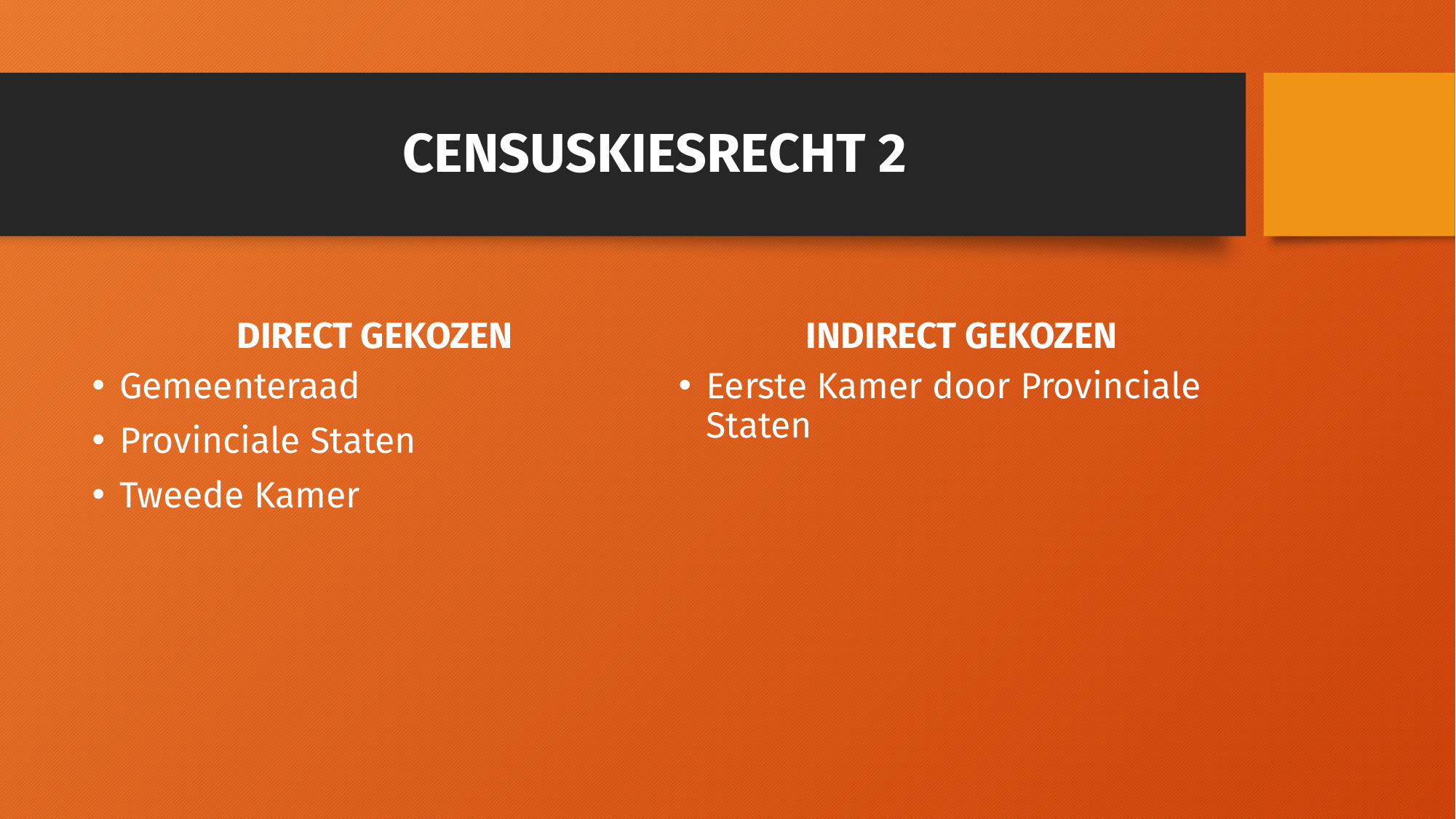

# CENSUSKIESRECHT 2
DIRECT GEKOZEN
INDIRECT GEKOZEN
Gemeenteraad
Provinciale Staten
Tweede Kamer
Eerste Kamer door Provinciale Staten